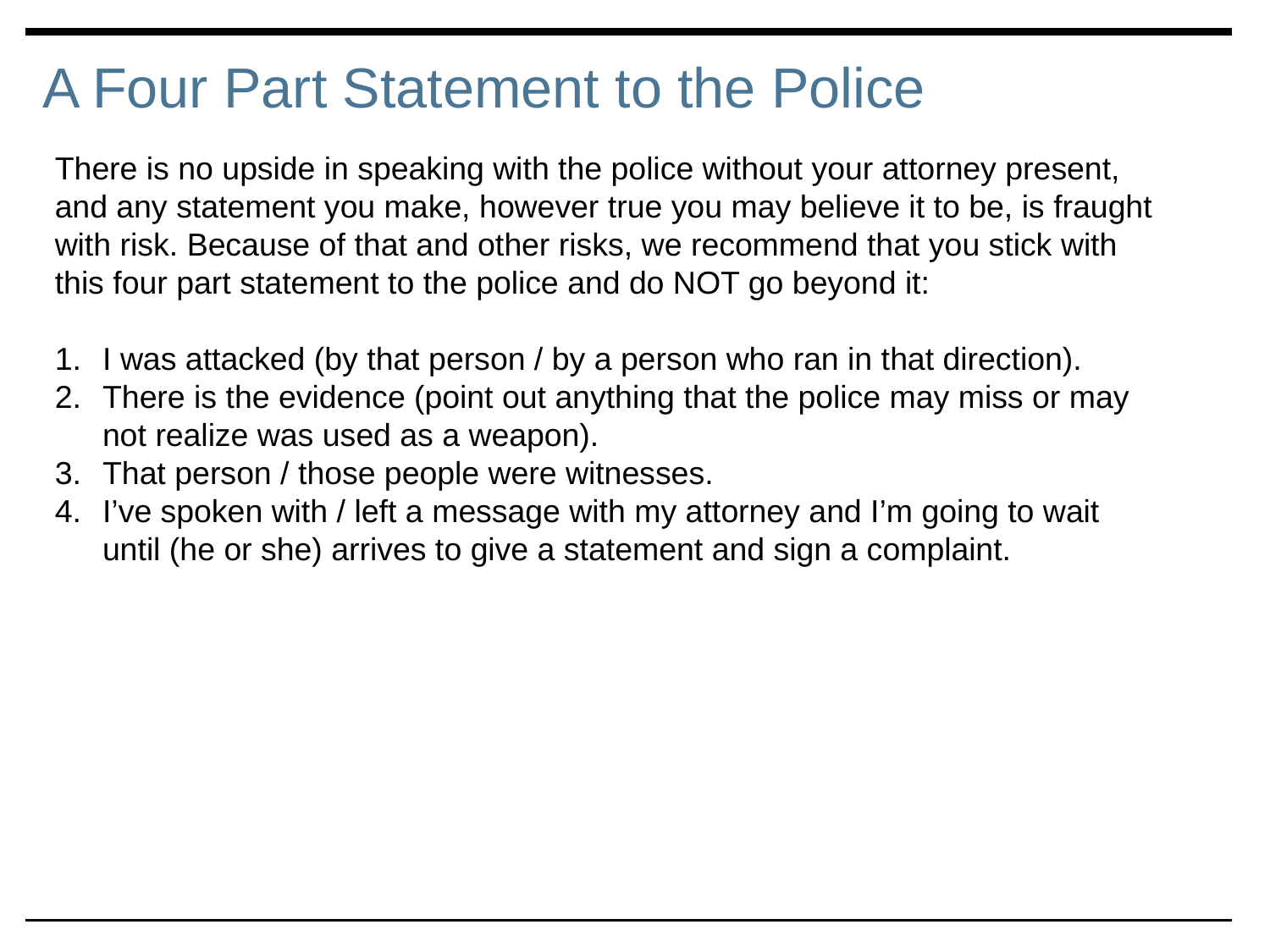

# A Four Part Statement to the Police
There is no upside in speaking with the police without your attorney present, and any statement you make, however true you may believe it to be, is fraught with risk. Because of that and other risks, we recommend that you stick with this four part statement to the police and do NOT go beyond it:

I was attacked (by that person / by a person who ran in that direction).
There is the evidence (point out anything that the police may miss or may not realize was used as a weapon).
That person / those people were witnesses.
I’ve spoken with / left a message with my attorney and I’m going to wait until (he or she) arrives to give a statement and sign a complaint.